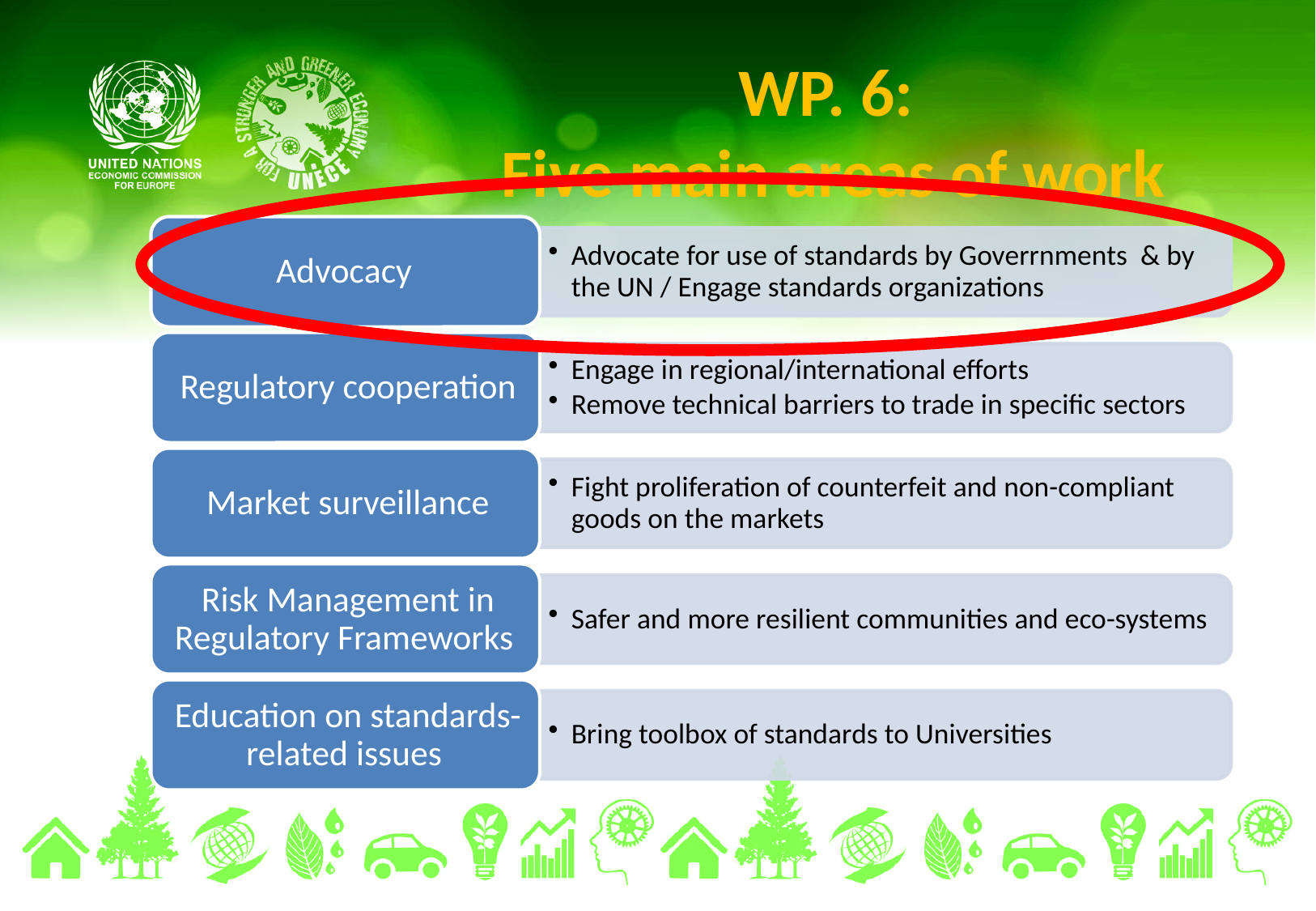

# WP. 6: Five main areas of work

Advocate for use of standards by Goverrnments  & by the UN / Engage standards organizations
Advocacy
Engage in regional/international efforts
Remove technical barriers to trade in specific sectors
Regulatory cooperation
Fight proliferation of counterfeit and non-compliant goods on the markets
Market surveillance
Safer and more resilient communities and eco-systems
Risk Management in Regulatory Frameworks
Bring toolbox of standards to Universities
Education on standards-related issues